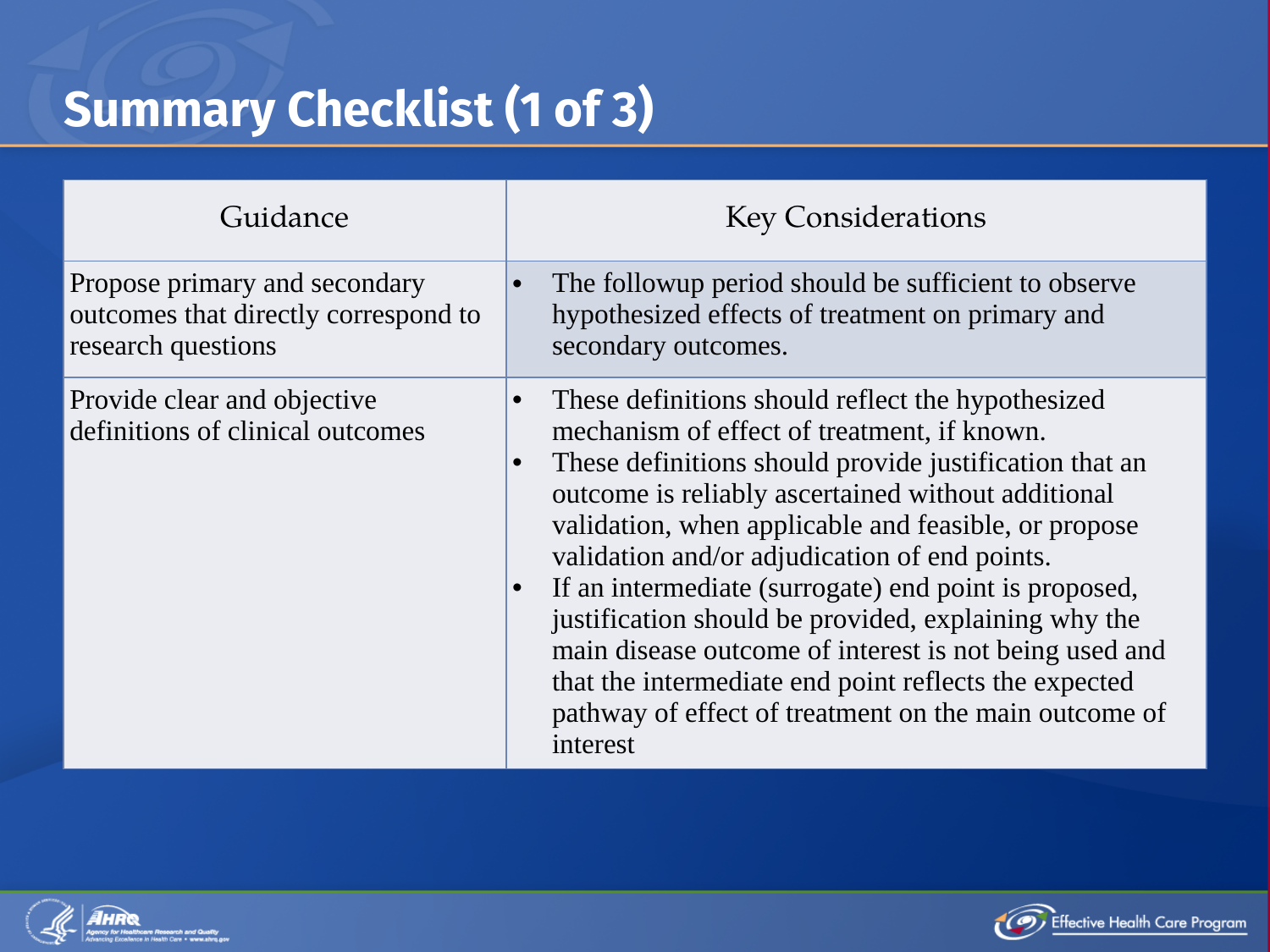

# Summary Checklist (1 of 3)
| Guidance | Key Considerations |
| --- | --- |
| Propose primary and secondary outcomes that directly correspond to research questions | The followup period should be sufficient to observe hypothesized effects of treatment on primary and secondary outcomes. |
| Provide clear and objective definitions of clinical outcomes | These definitions should reflect the hypothesized mechanism of effect of treatment, if known. These definitions should provide justification that an outcome is reliably ascertained without additional validation, when applicable and feasible, or propose validation and/or adjudication of end points. If an intermediate (surrogate) end point is proposed, justification should be provided, explaining why the main disease outcome of interest is not being used and that the intermediate end point reflects the expected pathway of effect of treatment on the main outcome of interest |